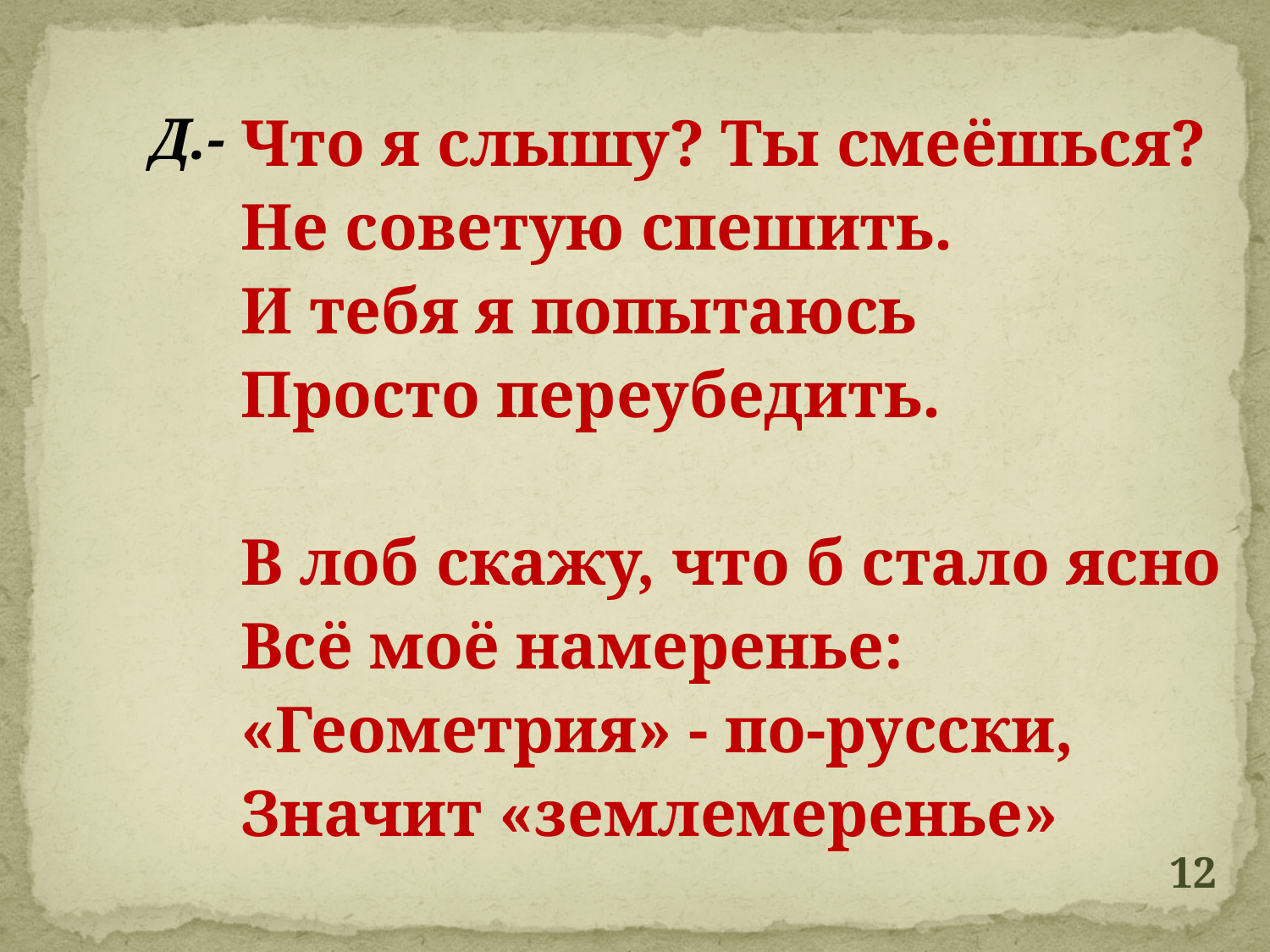

Что я слышу? Ты смеёшься?
Не советую спешить.
И тебя я попытаюсь
Просто переубедить.

В лоб скажу, что б стало ясно
Всё моё намеренье:
«Геометрия» - по-русски,
Значит «землемеренье»
Д.-
12